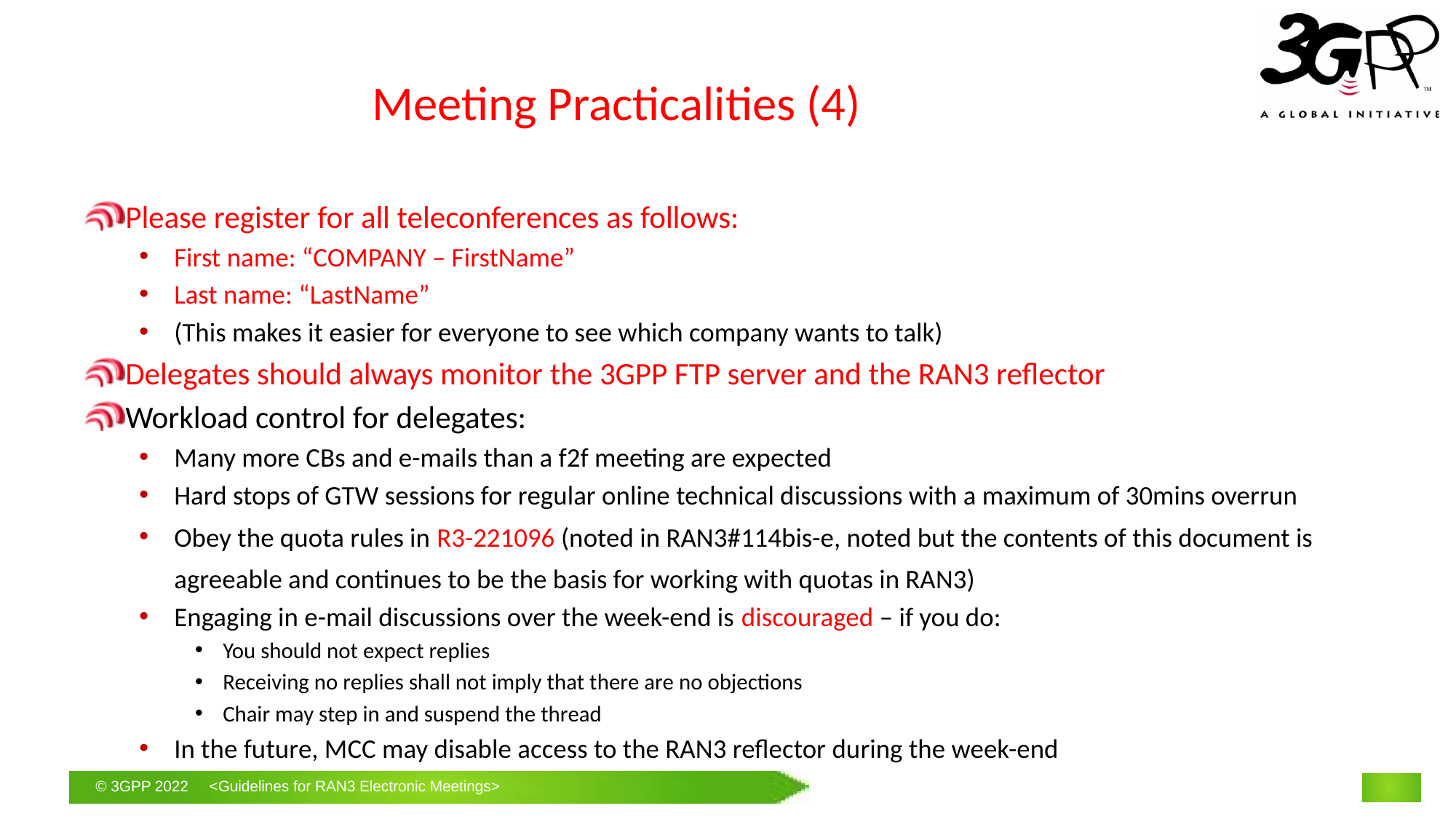

# Meeting Practicalities (4)
Please register for all teleconferences as follows:
First name: “COMPANY – FirstName”
Last name: “LastName”
(This makes it easier for everyone to see which company wants to talk)
Delegates should always monitor the 3GPP FTP server and the RAN3 reflector
Workload control for delegates:
Many more CBs and e-mails than a f2f meeting are expected
Hard stops of GTW sessions for regular online technical discussions with a maximum of 30mins overrun
Obey the quota rules in R3-221096 (noted in RAN3#114bis-e, noted but the contents of this document is agreeable and continues to be the basis for working with quotas in RAN3)
Engaging in e-mail discussions over the week-end is discouraged – if you do:
You should not expect replies
Receiving no replies shall not imply that there are no objections
Chair may step in and suspend the thread
In the future, MCC may disable access to the RAN3 reflector during the week-end
11